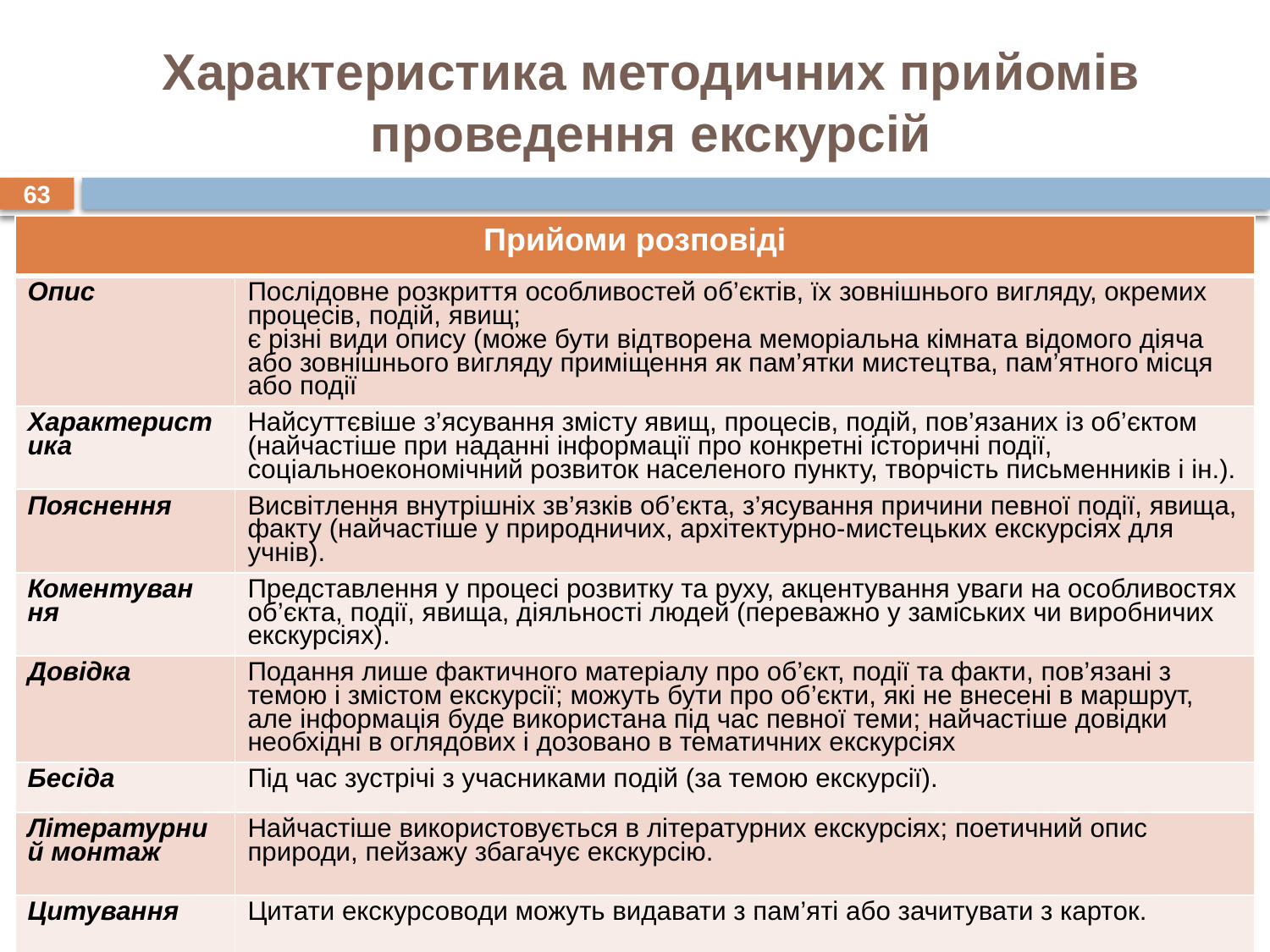

# Характеристика методичних прийомів проведення екскурсій
63
| Прийоми розповіді |  |
| --- | --- |
| Опис | Послідовне розкриття особливостей об’єктів, їх зовнішнього вигляду, окремих процесів, подій, явищ; є різні види опису (може бути відтворена меморіальна кімната відомого діяча або зовнішнього вигляду приміщення як пам’ятки мистецтва, пам’ятного місця або події |
| Характеристика | Найсуттєвіше з’ясування змісту явищ, процесів, подій, пов’язаних із об’єктом (найчастіше при наданні інформації про конкретні історичні події, соціальноекономічний розвиток населеного пункту, творчість письменників і ін.). |
| Пояснення | Висвітлення внутрішніх зв’язків об’єкта, з’ясування причини певної події, явища, факту (найчастіше у природничих, архітектурно-мистецьких екскурсіях для учнів). |
| Коментуван ня | Представлення у процесі розвитку та руху, акцентування уваги на особливостях об’єкта, події, явища, діяльності людей (переважно у заміських чи виробничих екскурсіях). |
| Довідка | Подання лише фактичного матеріалу про об’єкт, події та факти, пов’язані з темою і змістом екскурсії; можуть бути про об’єкти, які не внесені в маршрут, але інформація буде використана під час певної теми; найчастіше довідки необхідні в оглядових і дозовано в тематичних екскурсіях |
| Бесіда | Під час зустрічі з учасниками подій (за темою екскурсії). |
| Літературни й монтаж | Найчастіше використовується в літературних екскурсіях; поетичний опис природи, пейзажу збагачує екскурсію. |
| Цитування | Цитати екскурсоводи можуть видавати з пам’яті або зачитувати з карток. |